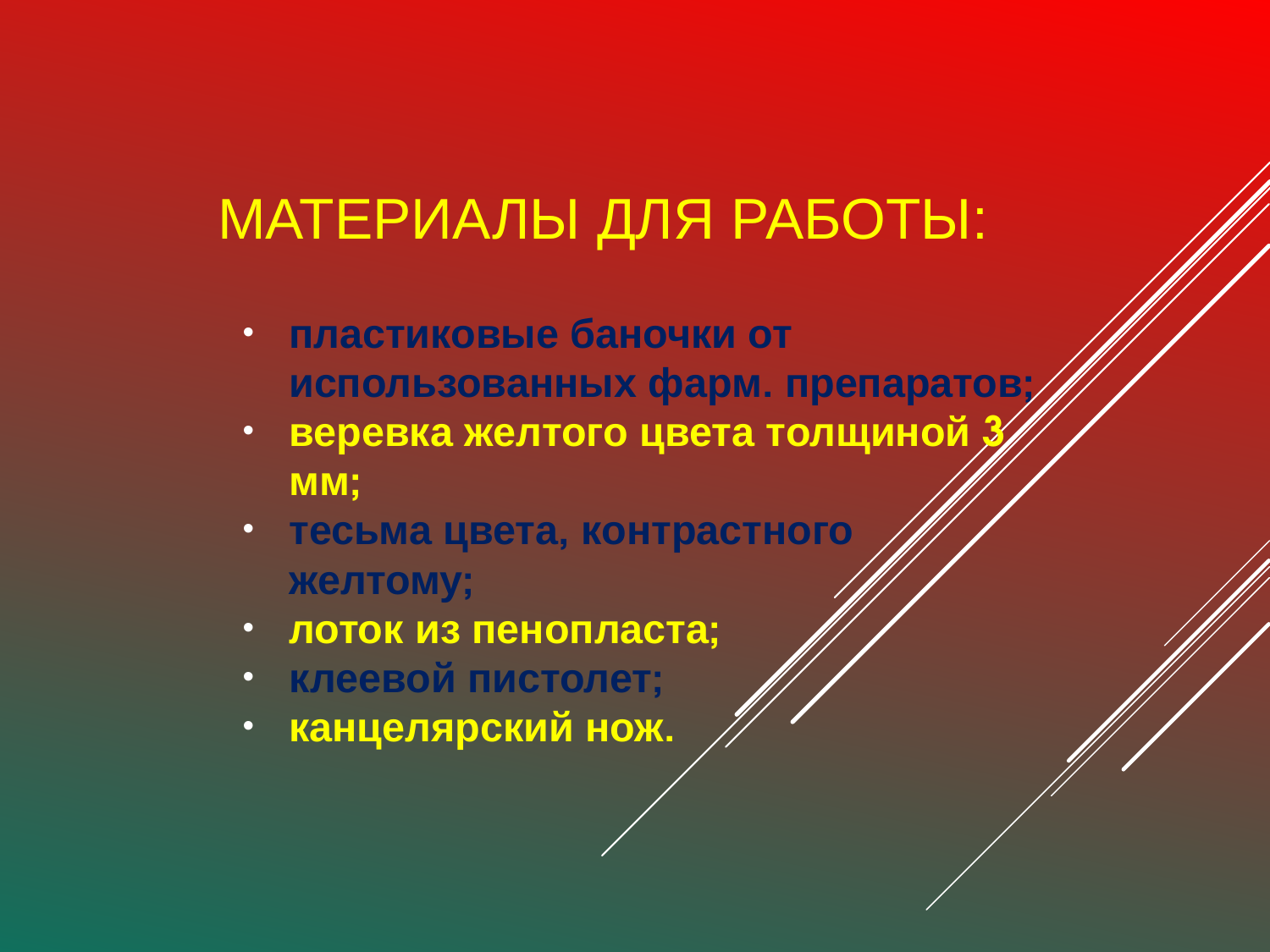

# Материалы для работы:
пластиковые баночки от использованных фарм. препаратов;
веревка желтого цвета толщиной 3 мм;
тесьма цвета, контрастного желтому;
лоток из пенопласта;
клеевой пистолет;
канцелярский нож.